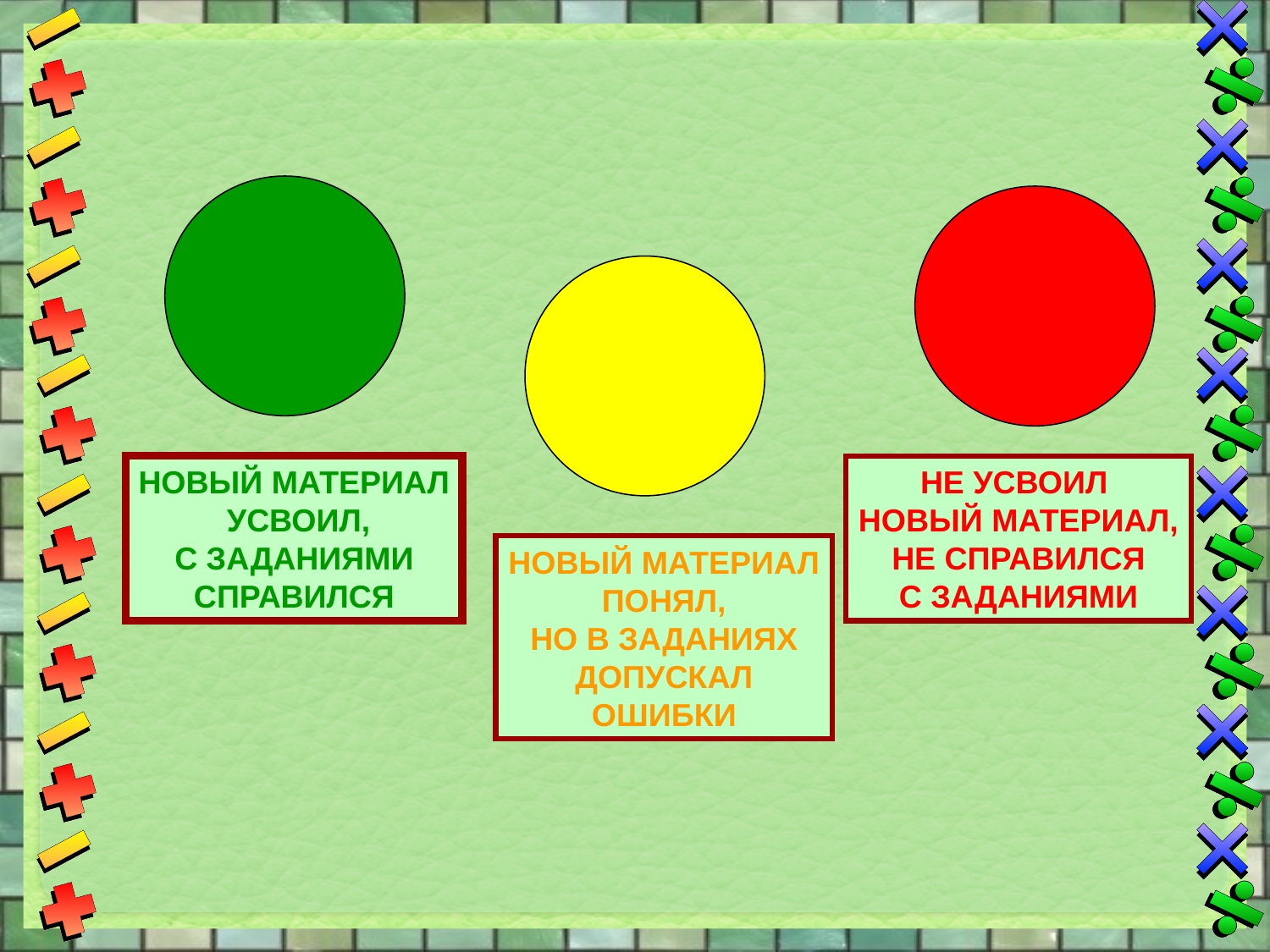

НОВЫЙ МАТЕРИАЛ
 УСВОИЛ,
 С ЗАДАНИЯМИ
СПРАВИЛСЯ
НЕ УСВОИЛ
НОВЫЙ МАТЕРИАЛ,
 НЕ СПРАВИЛСЯ
С ЗАДАНИЯМИ
НОВЫЙ МАТЕРИАЛ
 ПОНЯЛ,
НО В ЗАДАНИЯХ
 ДОПУСКАЛ
ОШИБКИ